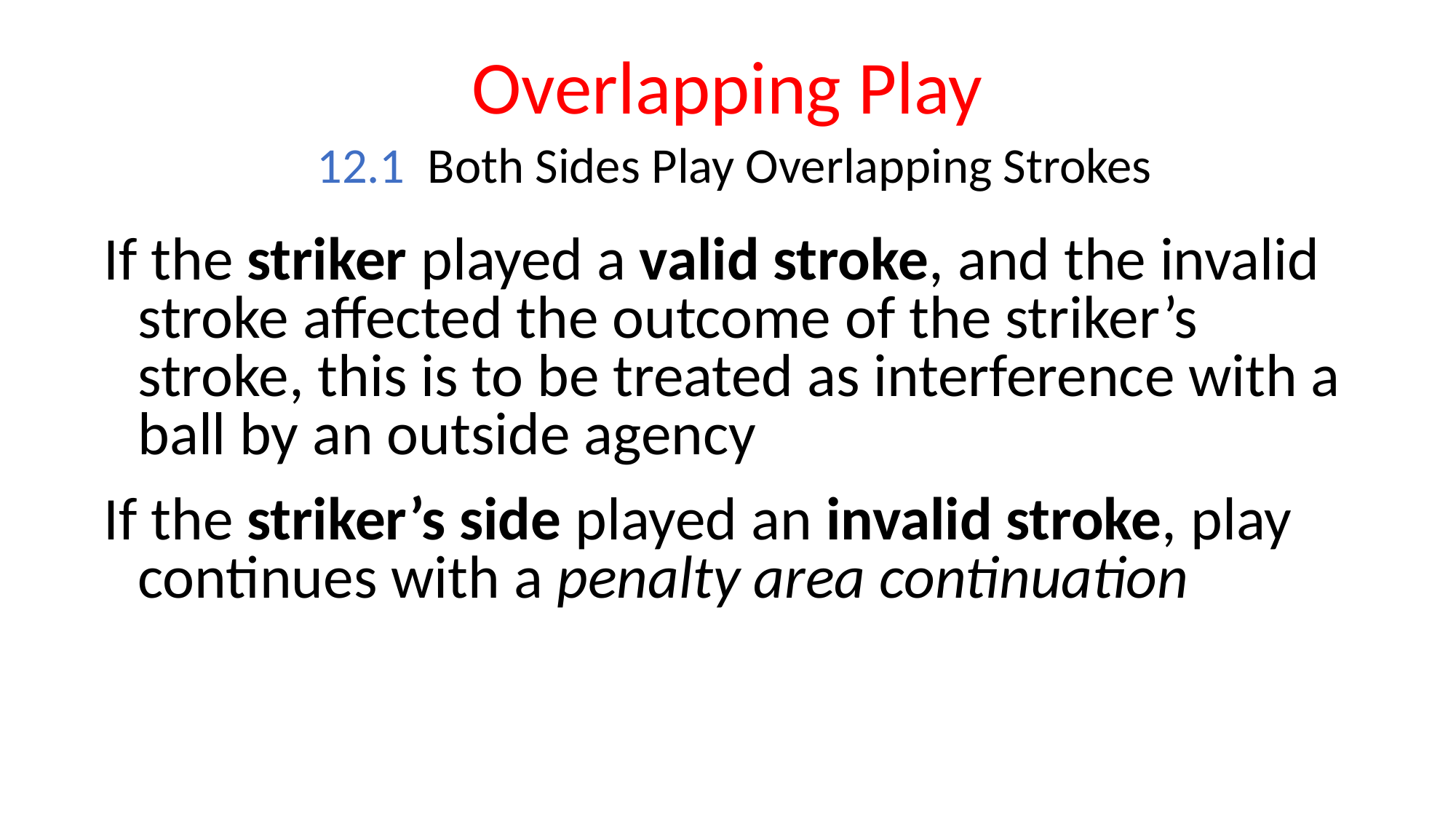

# Overlapping Play 12.1  Both Sides Play Overlapping Strokes
If the striker played a valid stroke, and the invalid stroke affected the outcome of the striker’s stroke, this is to be treated as interference with a ball by an outside agency
If the striker’s side played an invalid stroke, play continues with a penalty area continuation